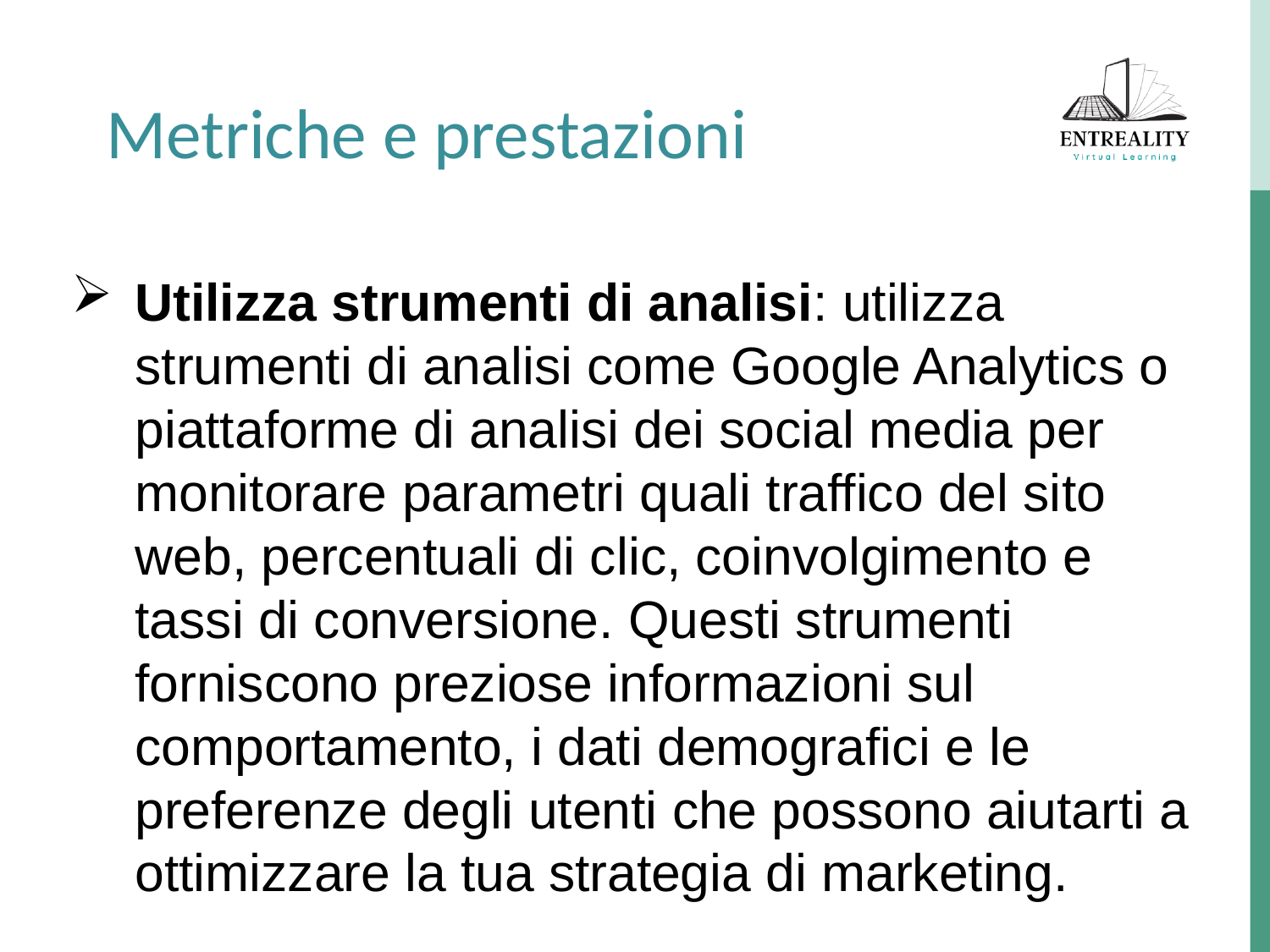

Metriche e prestazioni

Utilizza strumenti di analisi: utilizza strumenti di analisi come Google Analytics o piattaforme di analisi dei social media per monitorare parametri quali traffico del sito web, percentuali di clic, coinvolgimento e tassi di conversione. Questi strumenti forniscono preziose informazioni sul comportamento, i dati demografici e le preferenze degli utenti che possono aiutarti a ottimizzare la tua strategia di marketing.